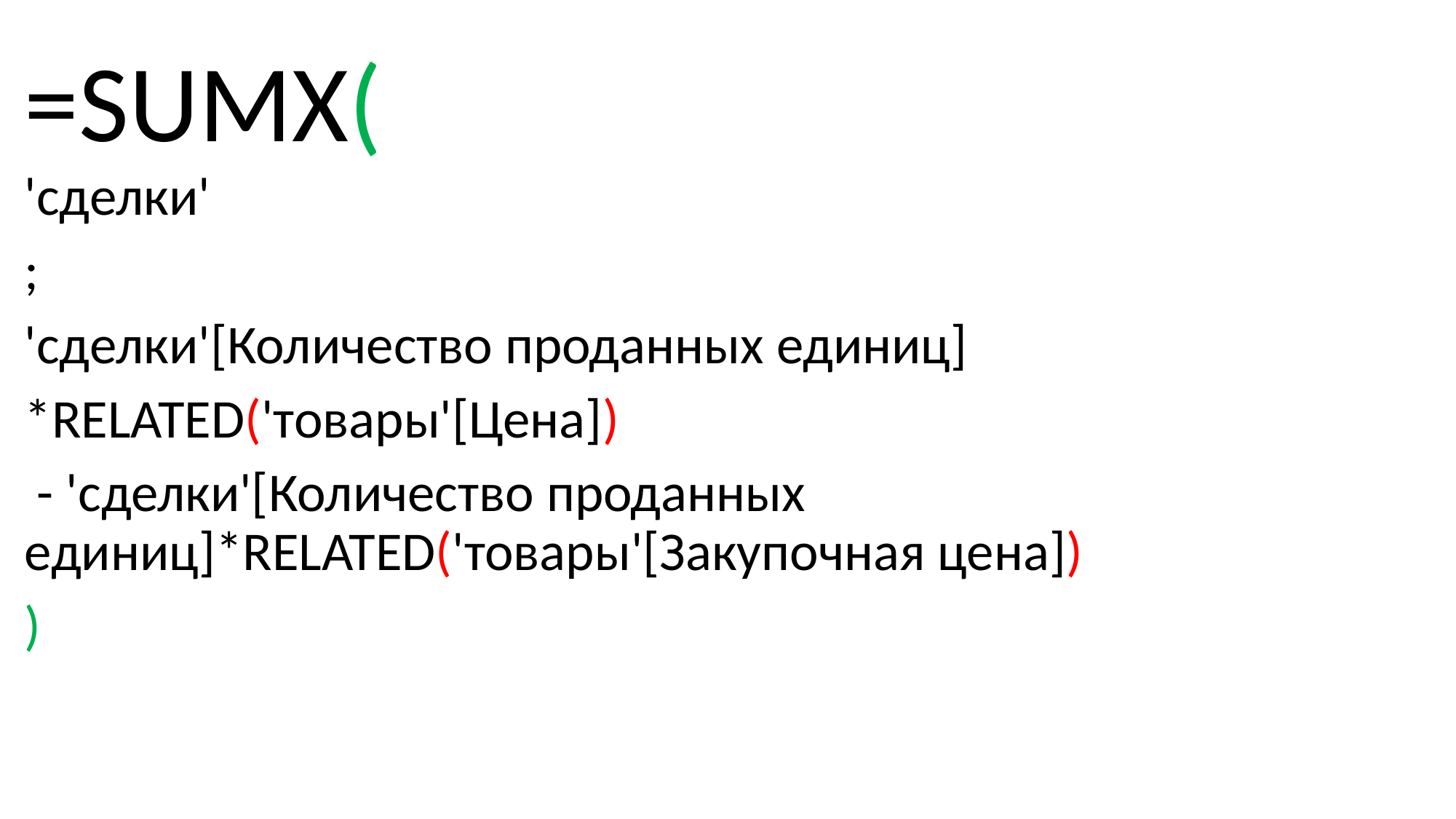

# =SUMX(
'сделки'
;
'сделки'[Количество проданных единиц]
*RELATED('товары'[Цена])
 - 'сделки'[Количество проданных единиц]*RELATED('товары'[Закупочная цена])
)